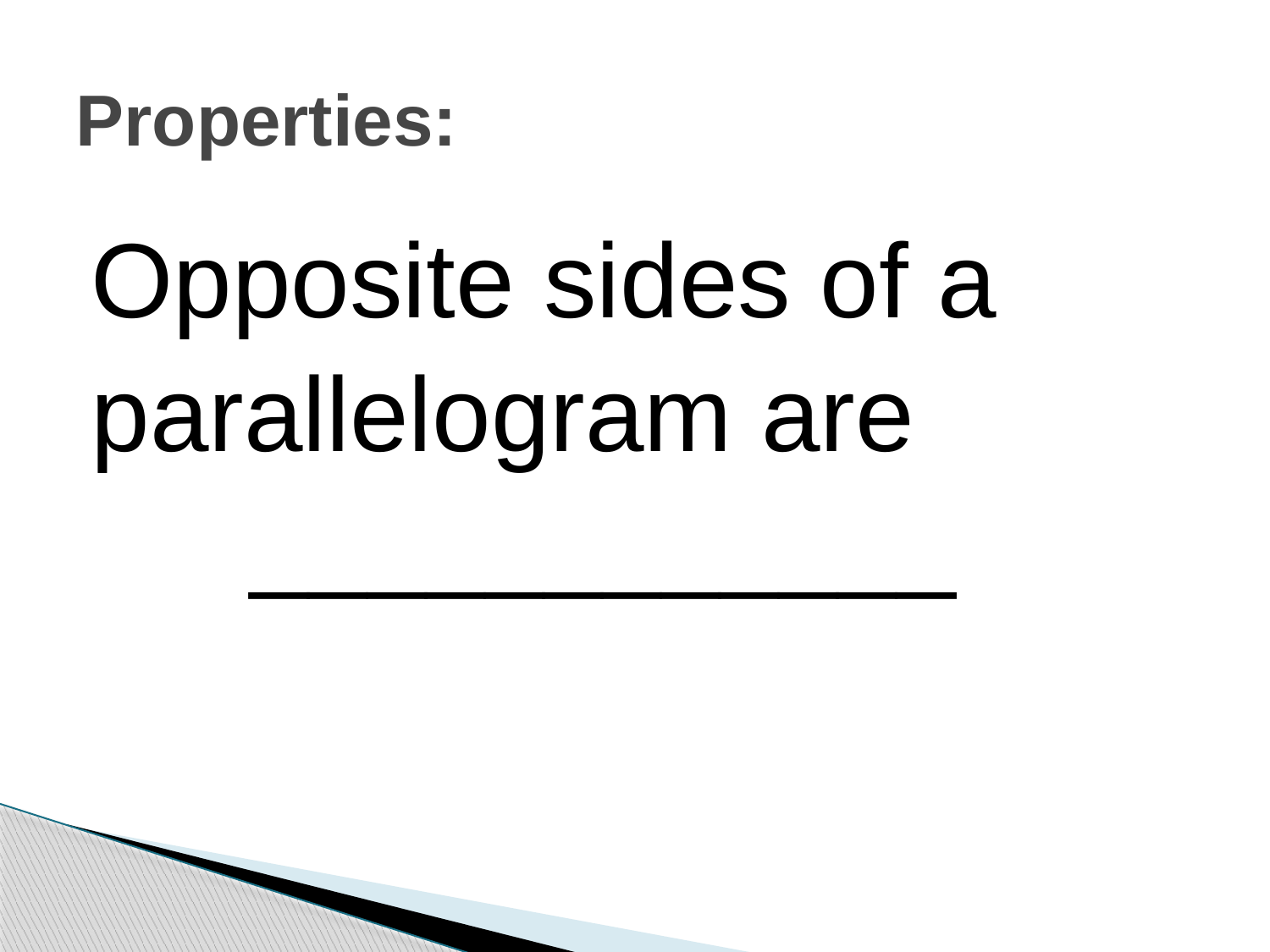

# Properties:
Opposite sides of a
parallelogram are  ____________